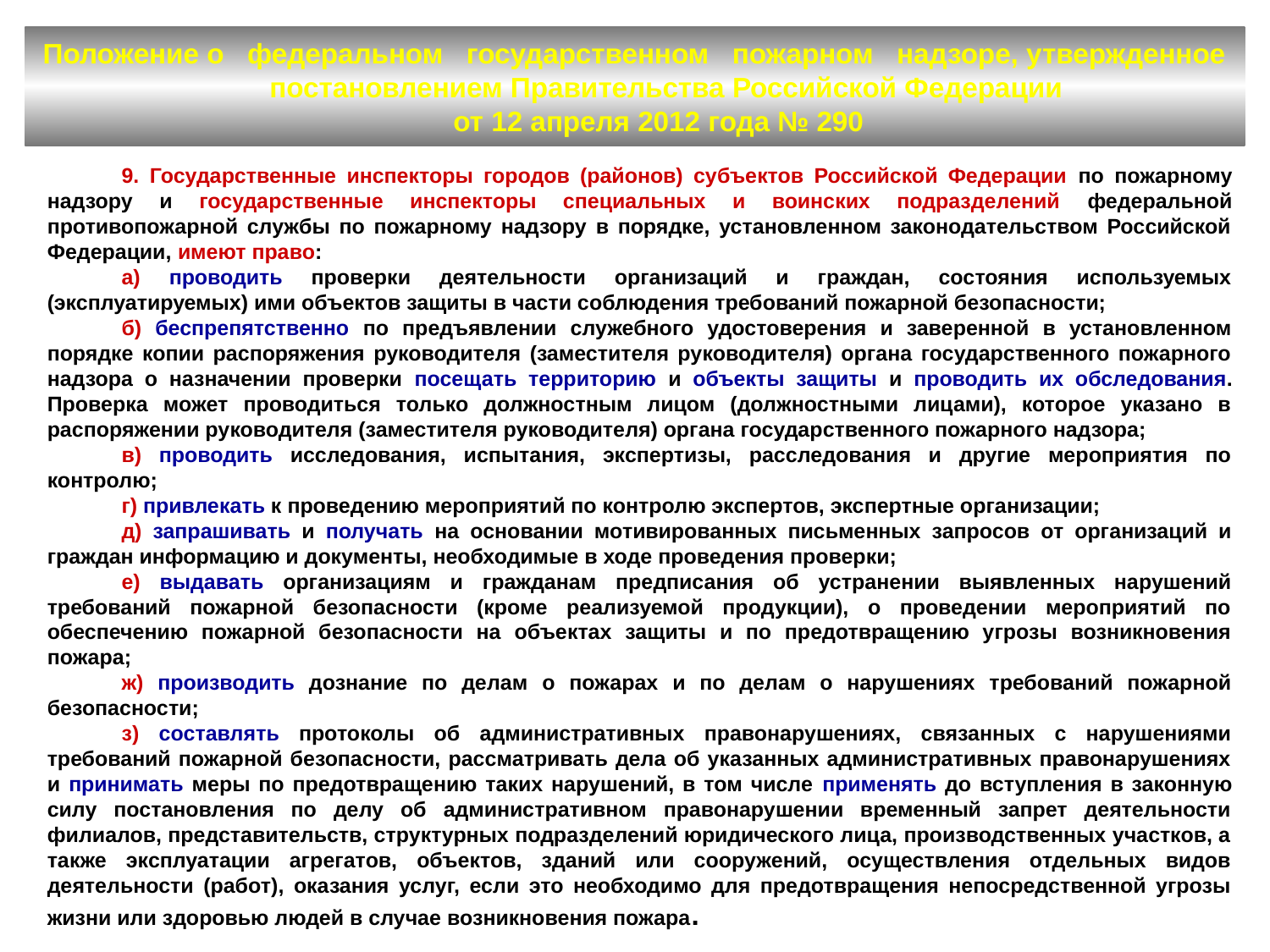

# Положение о   федеральном   государственном   пожарном   надзоре, утвержденное   постановлением Правительства Российской Федерации от 12 апреля 2012 года № 290
9. Государственные инспекторы городов (районов) субъектов Российской Федерации по пожарному надзору и государственные инспекторы специальных и воинских подразделений федеральной противопожарной службы по пожарному надзору в порядке, установленном законодательством Российской Федерации, имеют право:
а) проводить проверки деятельности организаций и граждан, состояния используемых (эксплуатируемых) ими объектов защиты в части соблюдения требований пожарной безопасности;
б) беспрепятственно по предъявлении служебного удостоверения и заверенной в установленном порядке копии распоряжения руководителя (заместителя руководителя) органа государственного пожарного надзора о назначении проверки посещать территорию и объекты защиты и проводить их обследования. Проверка может проводиться только должностным лицом (должностными лицами), которое указано в распоряжении руководителя (заместителя руководителя) органа государственного пожарного надзора;
в) проводить исследования, испытания, экспертизы, расследования и другие мероприятия по контролю;
г) привлекать к проведению мероприятий по контролю экспертов, экспертные организации;
д) запрашивать и получать на основании мотивированных письменных запросов от организаций и граждан информацию и документы, необходимые в ходе проведения проверки;
е) выдавать организациям и гражданам предписания об устранении выявленных нарушений требований пожарной безопасности (кроме реализуемой продукции), о проведении мероприятий по обеспечению пожарной безопасности на объектах защиты и по предотвращению угрозы возникновения пожара;
ж) производить дознание по делам о пожарах и по делам о нарушениях требований пожарной безопасности;
з) составлять протоколы об административных правонарушениях, связанных с нарушениями требований пожарной безопасности, рассматривать дела об указанных административных правонарушениях и принимать меры по предотвращению таких нарушений, в том числе применять до вступления в законную силу постановления по делу об административном правонарушении временный запрет деятельности филиалов, представительств, структурных подразделений юридического лица, производственных участков, а также эксплуатации агрегатов, объектов, зданий или сооружений, осуществления отдельных видов деятельности (работ), оказания услуг, если это необходимо для предотвращения непосредственной угрозы жизни или здоровью людей в случае возникновения пожара.